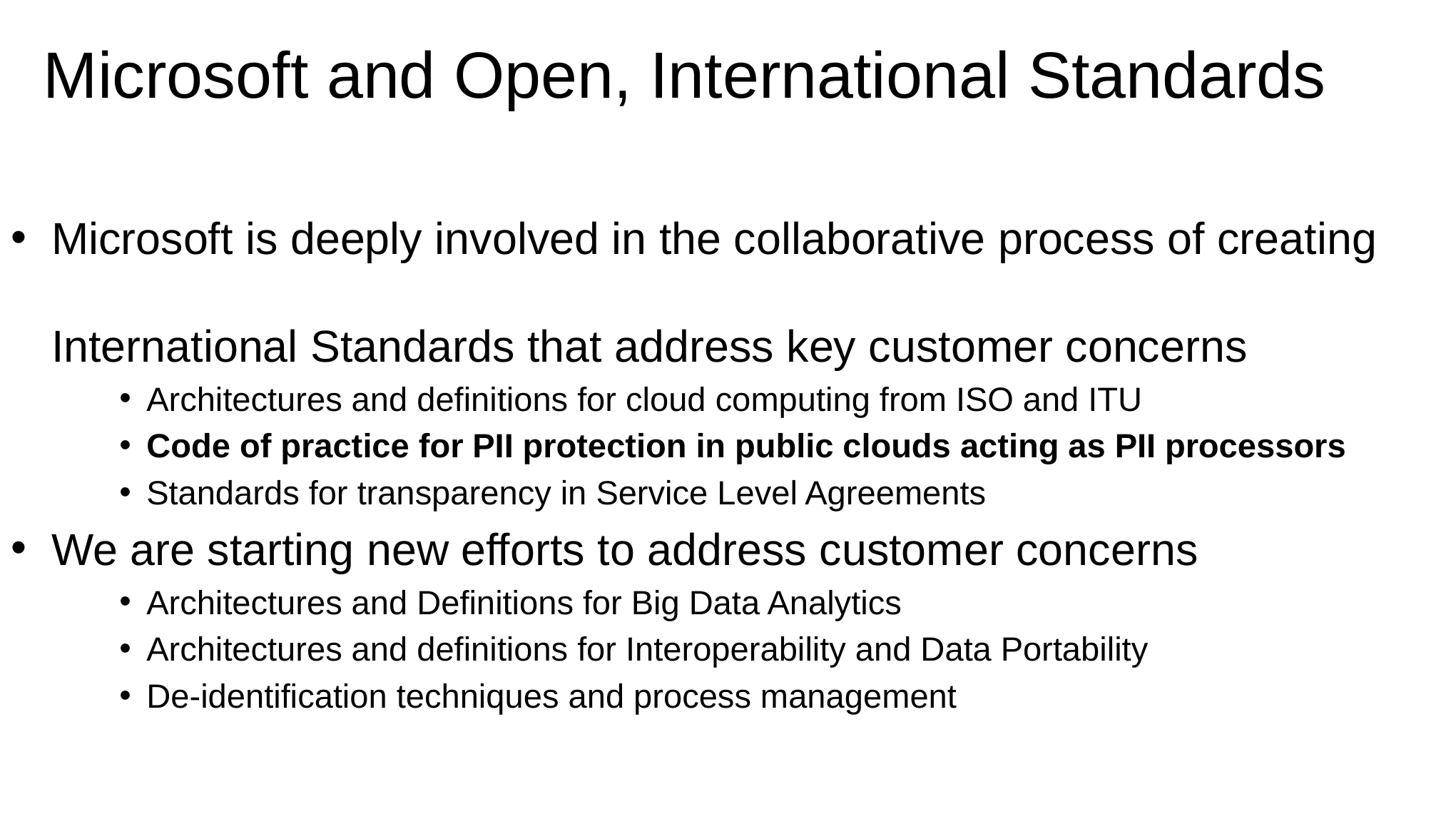

# Microsoft and Open, International Standards

Microsoft is deeply involved in the collaborative process of creating
International Standards that address key customer concerns
Architectures and definitions for cloud computing from ISO and ITU
Code of practice for PII protection in public clouds acting as PII processors
Standards for transparency in Service Level Agreements
We are starting new efforts to address customer concerns
Architectures and Definitions for Big Data Analytics
Architectures and definitions for Interoperability and Data Portability
De-identification techniques and process management